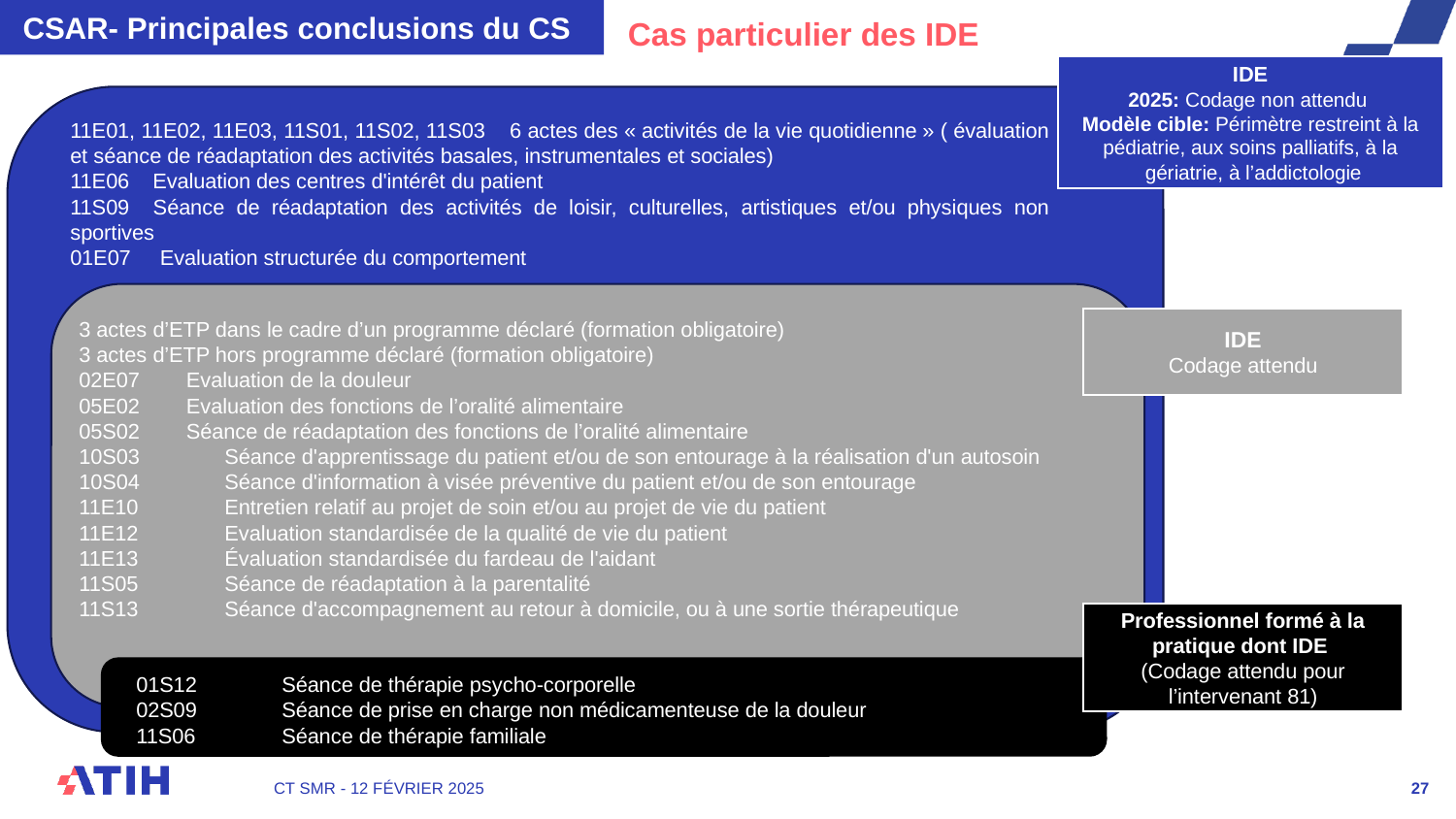

CSAR- Principales conclusions du CS
# Cas particulier des IDE
IDE
2025: Codage non attendu
Modèle cible: Périmètre restreint à la pédiatrie, aux soins palliatifs, à la
 gériatrie, à l’addictologie

11E01, 11E02, 11E03, 11S01, 11S02, 11S03    6 actes des « activités de la vie quotidienne » ( évaluation et séance de réadaptation des activités basales, instrumentales et sociales)
11E06    Evaluation des centres d'intérêt du patient
11S09  Séance de réadaptation des activités de loisir, culturelles, artistiques et/ou physiques non sportives
01E07     Evaluation structurée du comportement

IDE
Codage attendu
3 actes d’ETP dans le cadre d’un programme déclaré (formation obligatoire)
3 actes d’ETP hors programme déclaré (formation obligatoire)
02E07        Evaluation de la douleur
05E02        Evaluation des fonctions de l’oralité alimentaire
05S02        Séance de réadaptation des fonctions de l’oralité alimentaire
10S03	Séance d'apprentissage du patient et/ou de son entourage à la réalisation d'un autosoin
10S04	Séance d'information à visée préventive du patient et/ou de son entourage
11E10	Entretien relatif au projet de soin et/ou au projet de vie du patient
11E12	Evaluation standardisée de la qualité de vie du patient
11E13	Évaluation standardisée du fardeau de l'aidant
11S05	Séance de réadaptation à la parentalité
11S13	Séance d'accompagnement au retour à domicile, ou à une sortie thérapeutique
Professionnel formé à la pratique dont IDE
(Codage attendu pour l’intervenant 81)

01S12	Séance de thérapie psycho-corporelle
02S09	Séance de prise en charge non médicamenteuse de la douleur
11S06	Séance de thérapie familiale
CT SMR - 12 février 2025